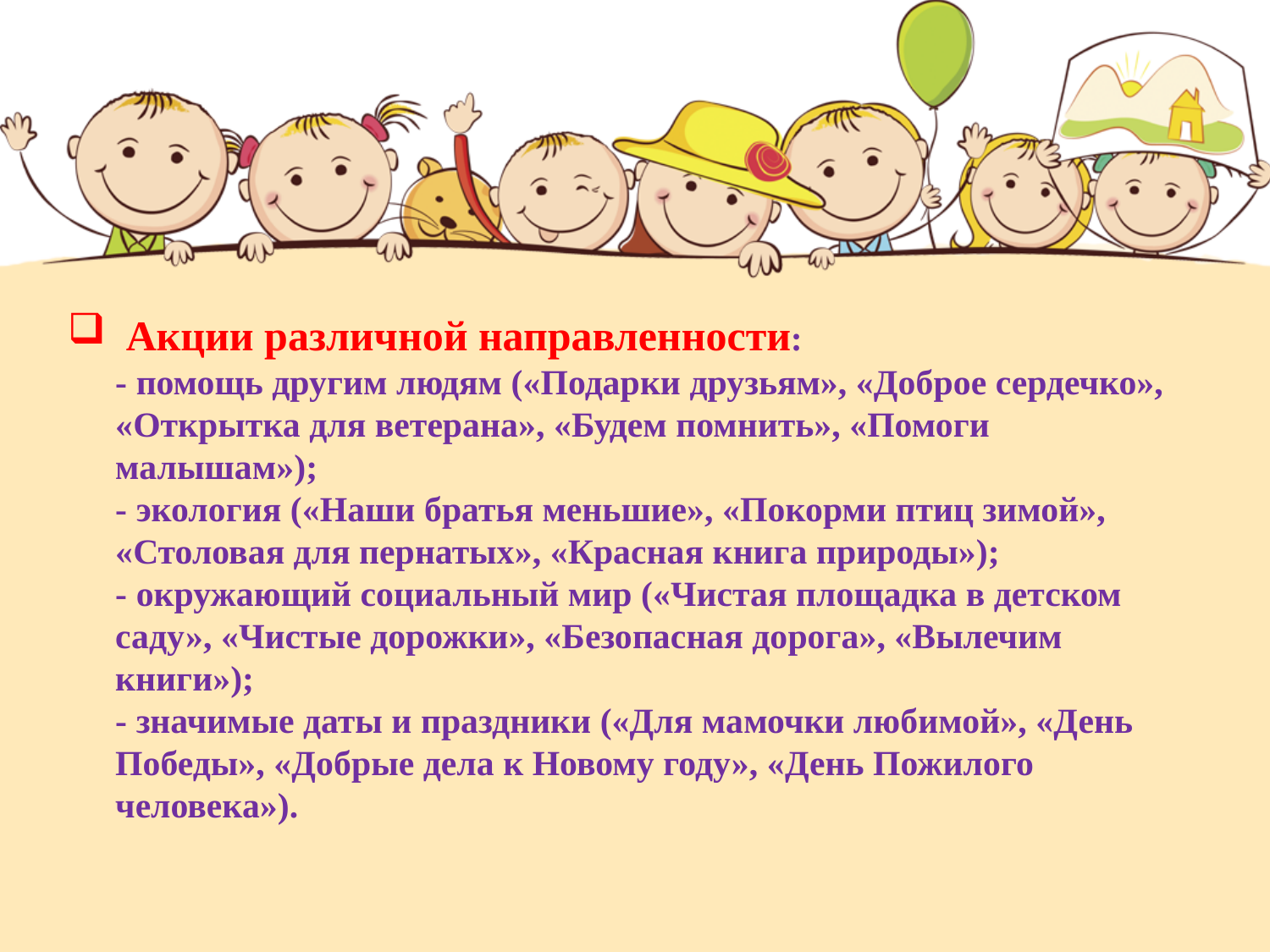

Акции различной направленности:
- помощь другим людям («Подарки друзьям», «Доброе сердечко», «Открытка для ветерана», «Будем помнить», «Помоги малышам»); 
- экология («Наши братья меньшие», «Покорми птиц зимой», «Столовая для пернатых», «Красная книга природы»); 
- окружающий социальный мир («Чистая площадка в детском саду», «Чистые дорожки», «Безопасная дорога», «Вылечим книги»); 
- значимые даты и праздники («Для мамочки любимой», «День Победы», «Добрые дела к Новому году», «День Пожилого человека»).